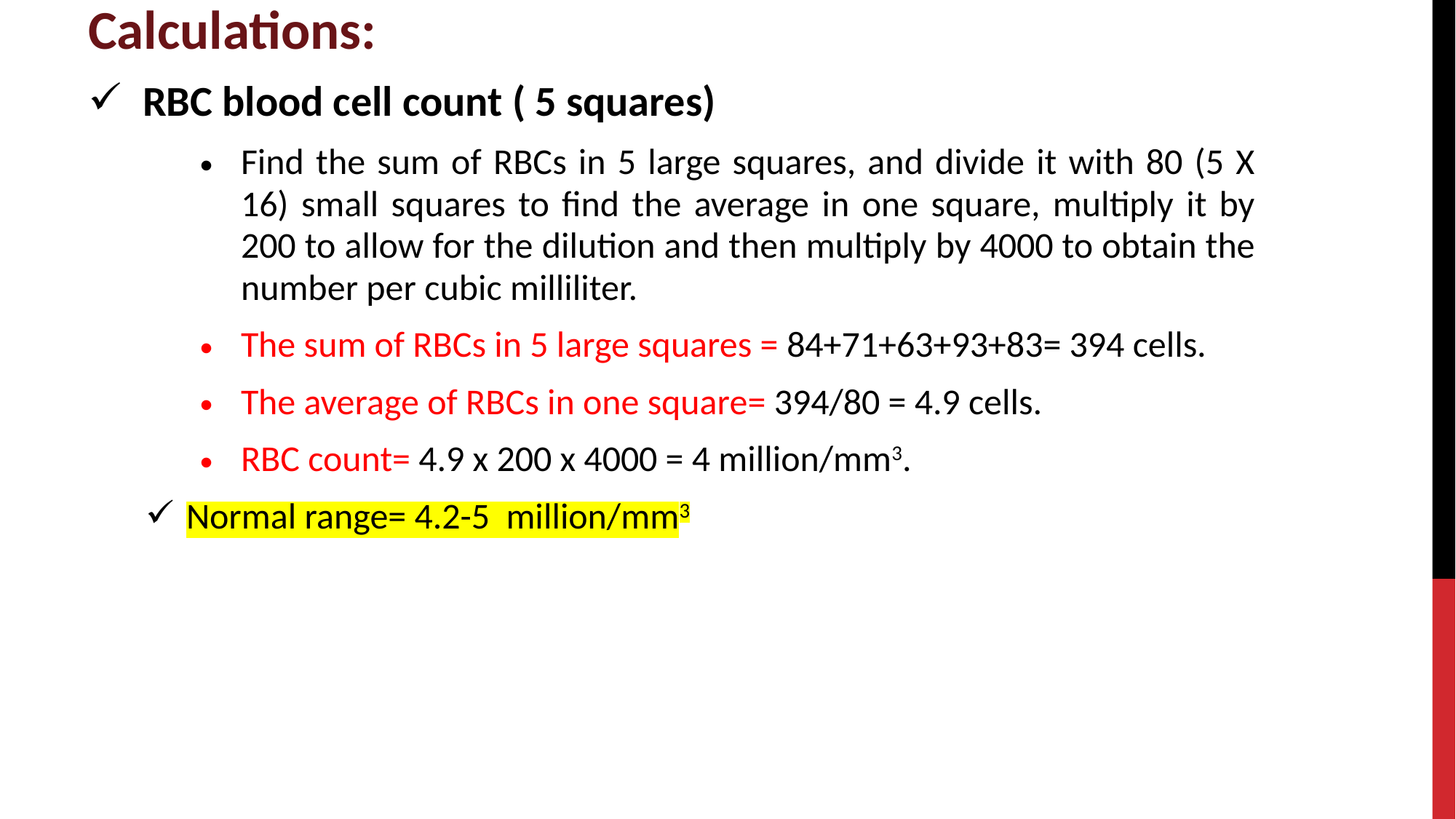

| Calculations: RBC blood cell count ( 5 squares) Find the sum of RBCs in 5 large squares, and divide it with 80 (5 X 16) small squares to find the average in one square, multiply it by 200 to allow for the dilution and then multiply by 4000 to obtain the number per cubic milliliter. The sum of RBCs in 5 large squares = 84+71+63+93+83= 394 cells. The average of RBCs in one square= 394/80 = 4.9 cells. RBC count= 4.9 x 200 x 4000 = 4 million/mm3. Normal range= 4.2-5 million/mm3 |
| --- |